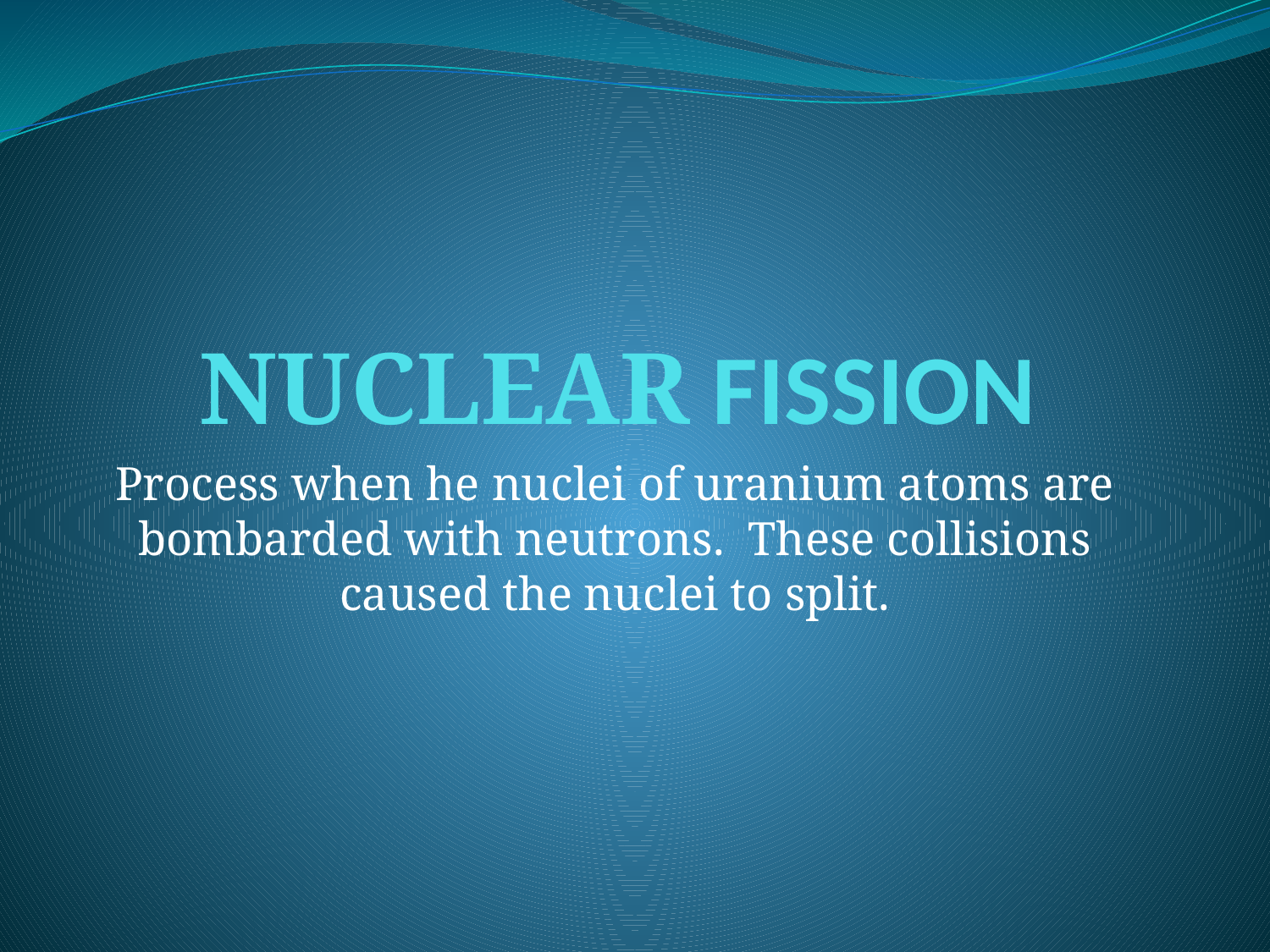

# NUCLEAR FISSION
Process when he nuclei of uranium atoms are bombarded with neutrons.  These collisions caused the nuclei to split.